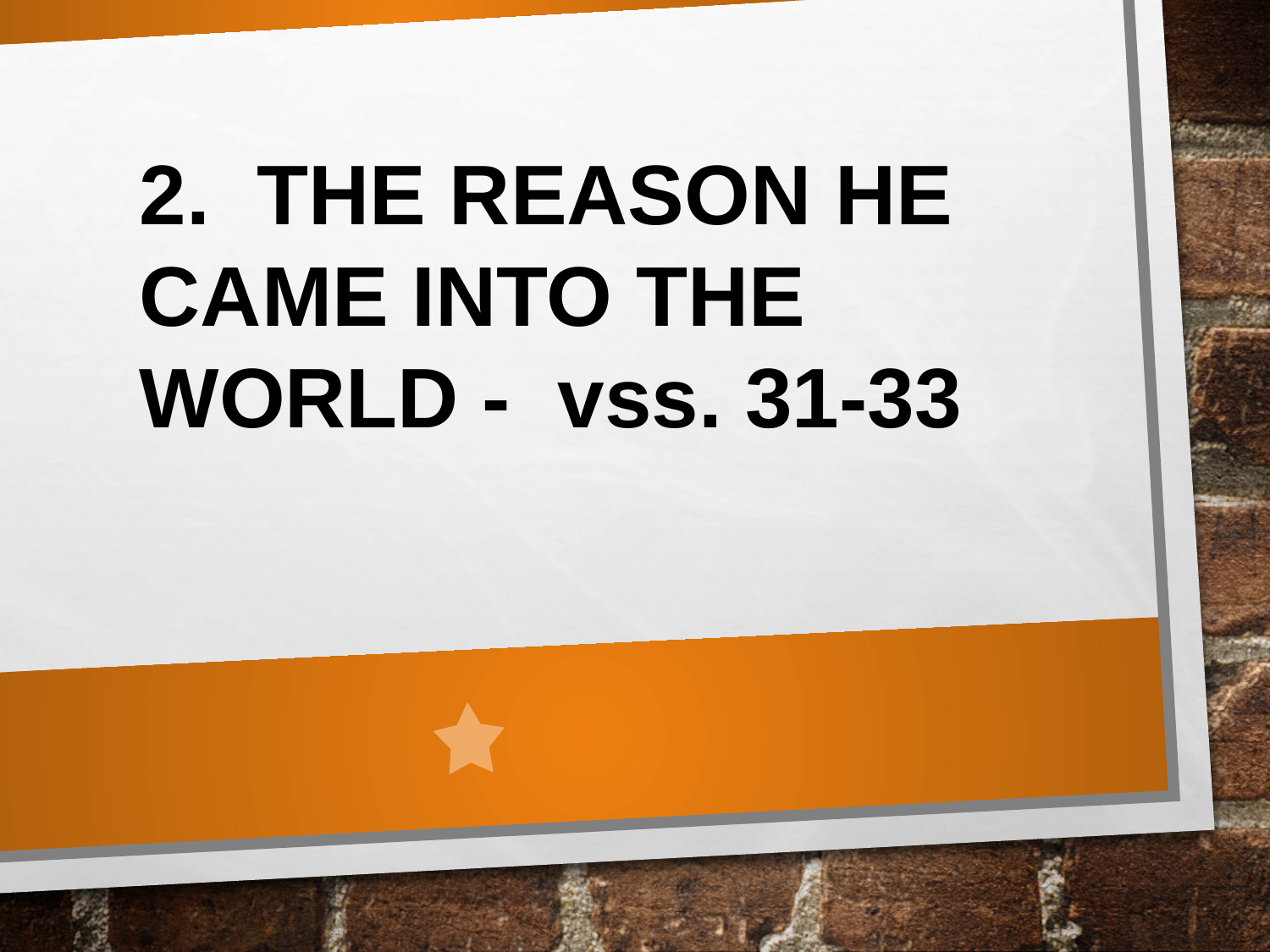

2.  THE REASON HE CAME INTO THE WORLD -  vss. 31-33